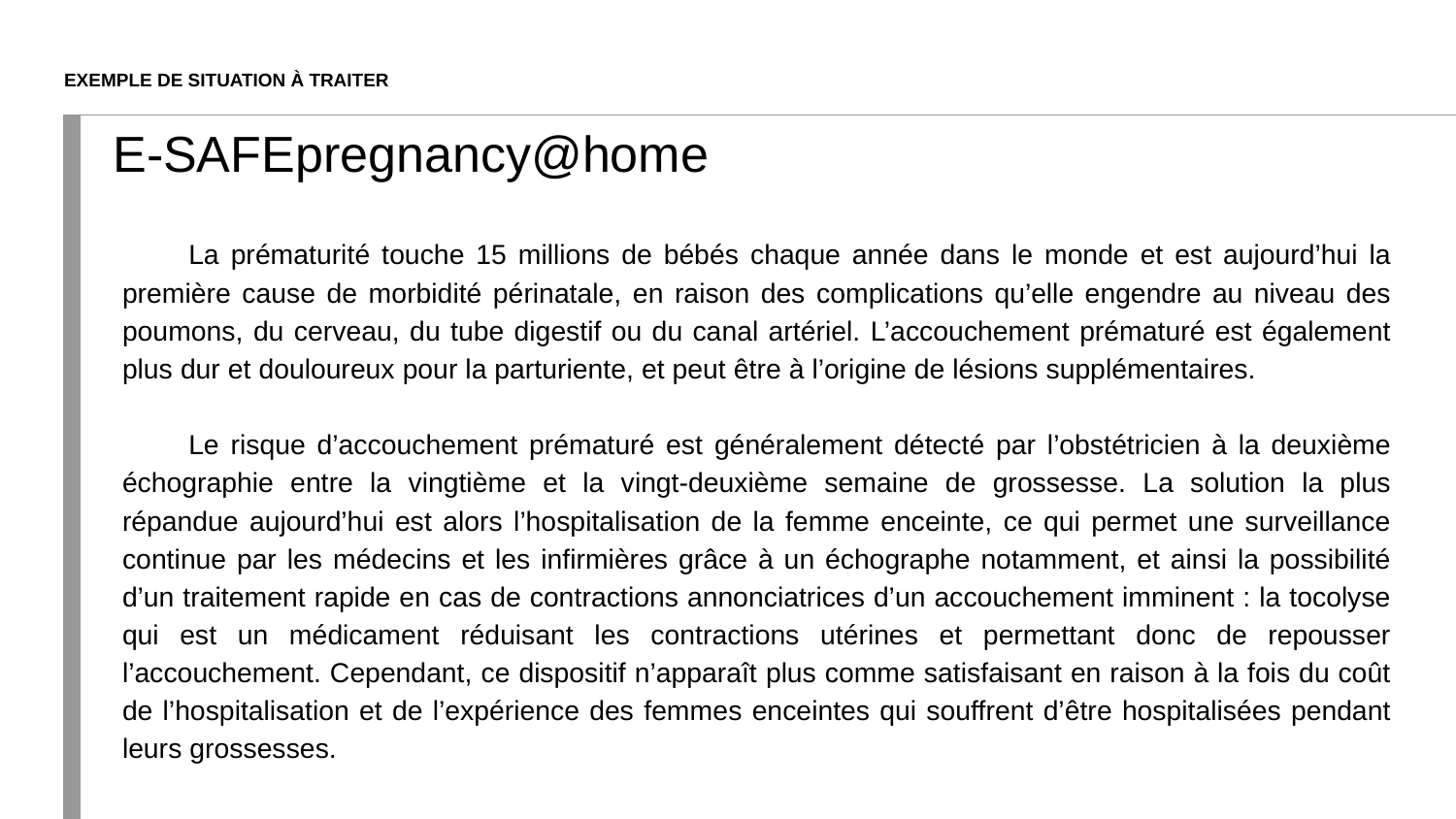

EXEMPLE DE SITUATION À TRAITER
# E-SAFEpregnancy@home

La prématurité touche 15 millions de bébés chaque année dans le monde et est aujourd’hui la première cause de morbidité périnatale, en raison des complications qu’elle engendre au niveau des poumons, du cerveau, du tube digestif ou du canal artériel. L’accouchement prématuré est également plus dur et douloureux pour la parturiente, et peut être à l’origine de lésions supplémentaires.

Le risque d’accouchement prématuré est généralement détecté par l’obstétricien à la deuxième échographie entre la vingtième et la vingt-deuxième semaine de grossesse. La solution la plus répandue aujourd’hui est alors l’hospitalisation de la femme enceinte, ce qui permet une surveillance continue par les médecins et les infirmières grâce à un échographe notamment, et ainsi la possibilité d’un traitement rapide en cas de contractions annonciatrices d’un accouchement imminent : la tocolyse qui est un médicament réduisant les contractions utérines et permettant donc de repousser l’accouchement. Cependant, ce dispositif n’apparaît plus comme satisfaisant en raison à la fois du coût de l’hospitalisation et de l’expérience des femmes enceintes qui souffrent d’être hospitalisées pendant leurs grossesses.